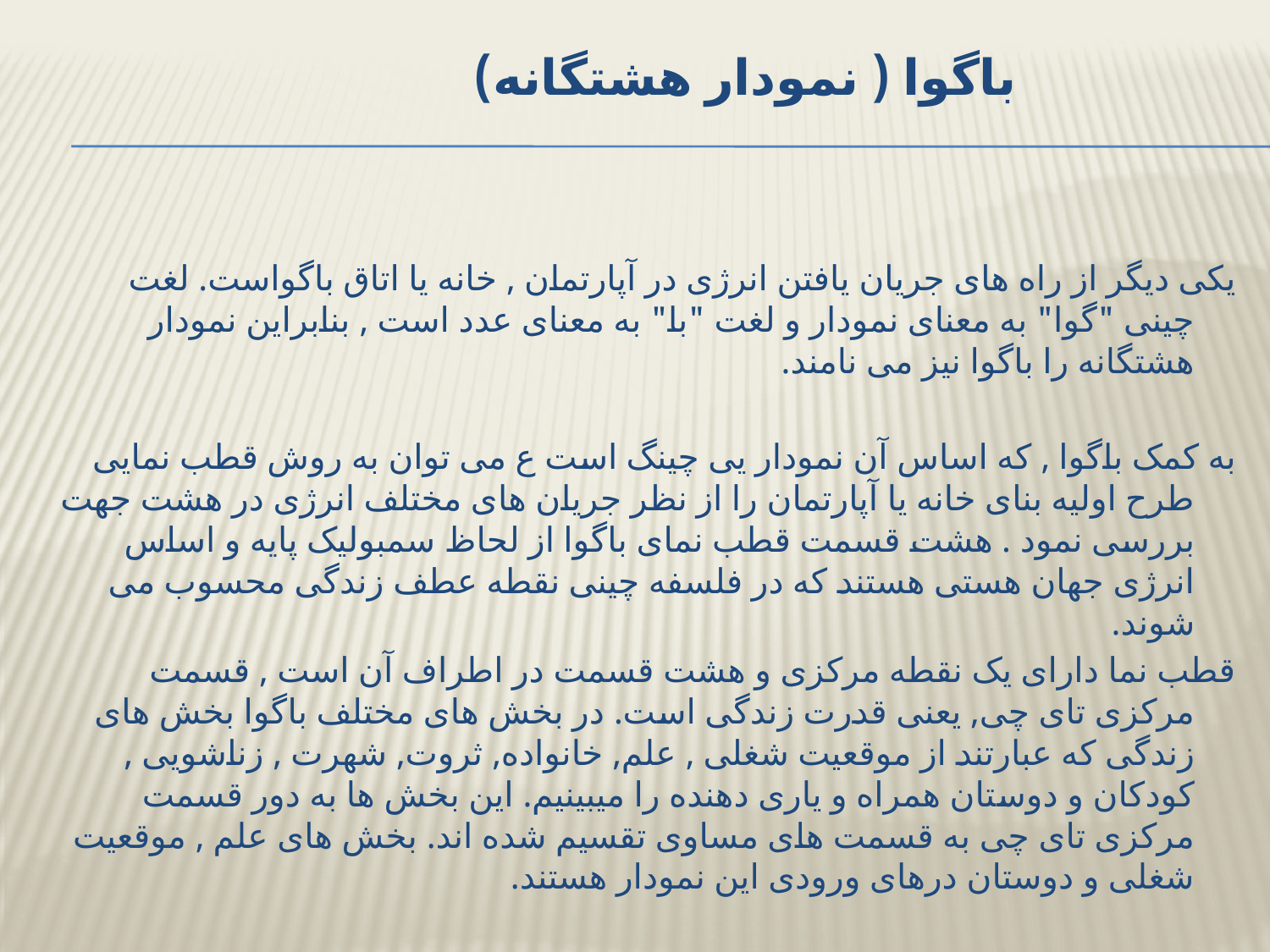

باگوا ( نمودار هشتگانه)

یکی دیگر از راه های جریان یافتن انرژی در آپارتمان , خانه یا اتاق باگواست. لغت چینی "گوا" به معنای نمودار و لغت "با" به معنای عدد است , بنابراین نمودار هشتگانه را باگوا نیز می نامند.

به کمک باگوا , که اساس آن نمودار یی چینگ است ع می توان به روش قطب نمایی طرح اولیه بنای خانه یا آپارتمان را از نظر جریان های مختلف انرژی در هشت جهت بررسی نمود . هشت قسمت قطب نمای باگوا از لحاظ سمبولیک پایه و اساس انرژی جهان هستی هستند که در فلسفه چینی نقطه عطف زندگی محسوب می شوند.
قطب نما دارای یک نقطه مرکزی و هشت قسمت در اطراف آن است , قسمت مرکزی تای چی, یعنی قدرت زندگی است. در بخش های مختلف باگوا بخش های زندگی که عبارتند از موقعیت شغلی , علم, خانواده, ثروت, شهرت , زناشویی , کودکان و دوستان همراه و یاری دهنده را میبینیم. این بخش ها به دور قسمت مرکزی تای چی به قسمت های مساوی تقسیم شده اند. بخش های علم , موقعیت شغلی و دوستان درهای ورودی این نمودار هستند.